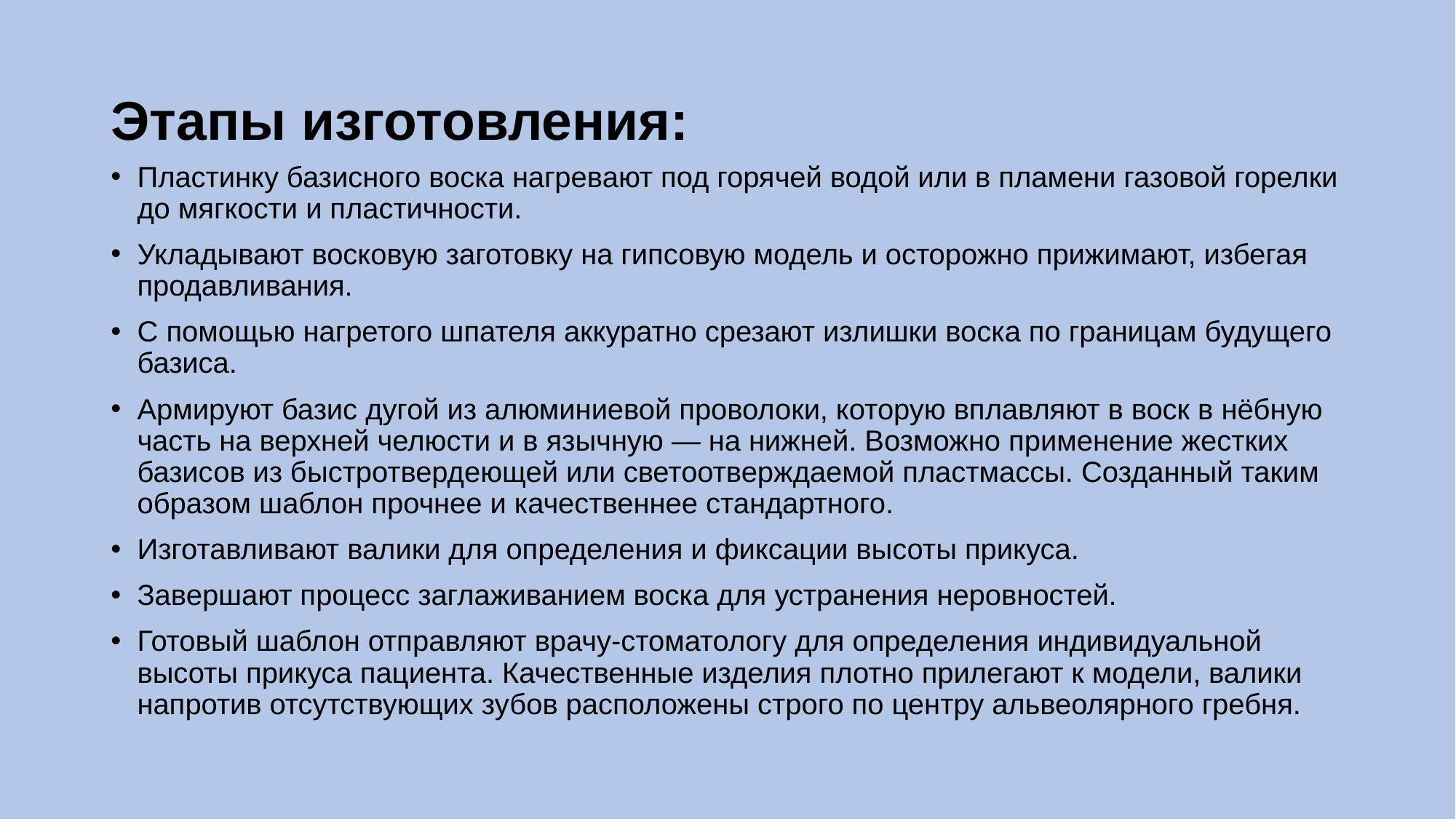

# Этапы изготовления:
Пластинку базисного воска нагревают под горячей водой или в пламени газовой горелки до мягкости и пластичности.
Укладывают восковую заготовку на гипсовую модель и осторожно прижимают, избегая продавливания.
С помощью нагретого шпателя аккуратно срезают излишки воска по границам будущего базиса.
Армируют базис дугой из алюминиевой проволоки, которую вплавляют в воск в нёбную часть на верхней челюсти и в язычную — на нижней. Возможно применение жестких базисов из быстротвердеющей или светоотверждаемой пластмассы. Созданный таким образом шаблон прочнее и качественнее стандартного.
Изготавливают валики для определения и фиксации высоты прикуса.
Завершают процесс заглаживанием воска для устранения неровностей.
Готовый шаблон отправляют врачу-стоматологу для определения индивидуальной высоты прикуса пациента. Качественные изделия плотно прилегают к модели, валики напротив отсутствующих зубов расположены строго по центру альвеолярного гребня.